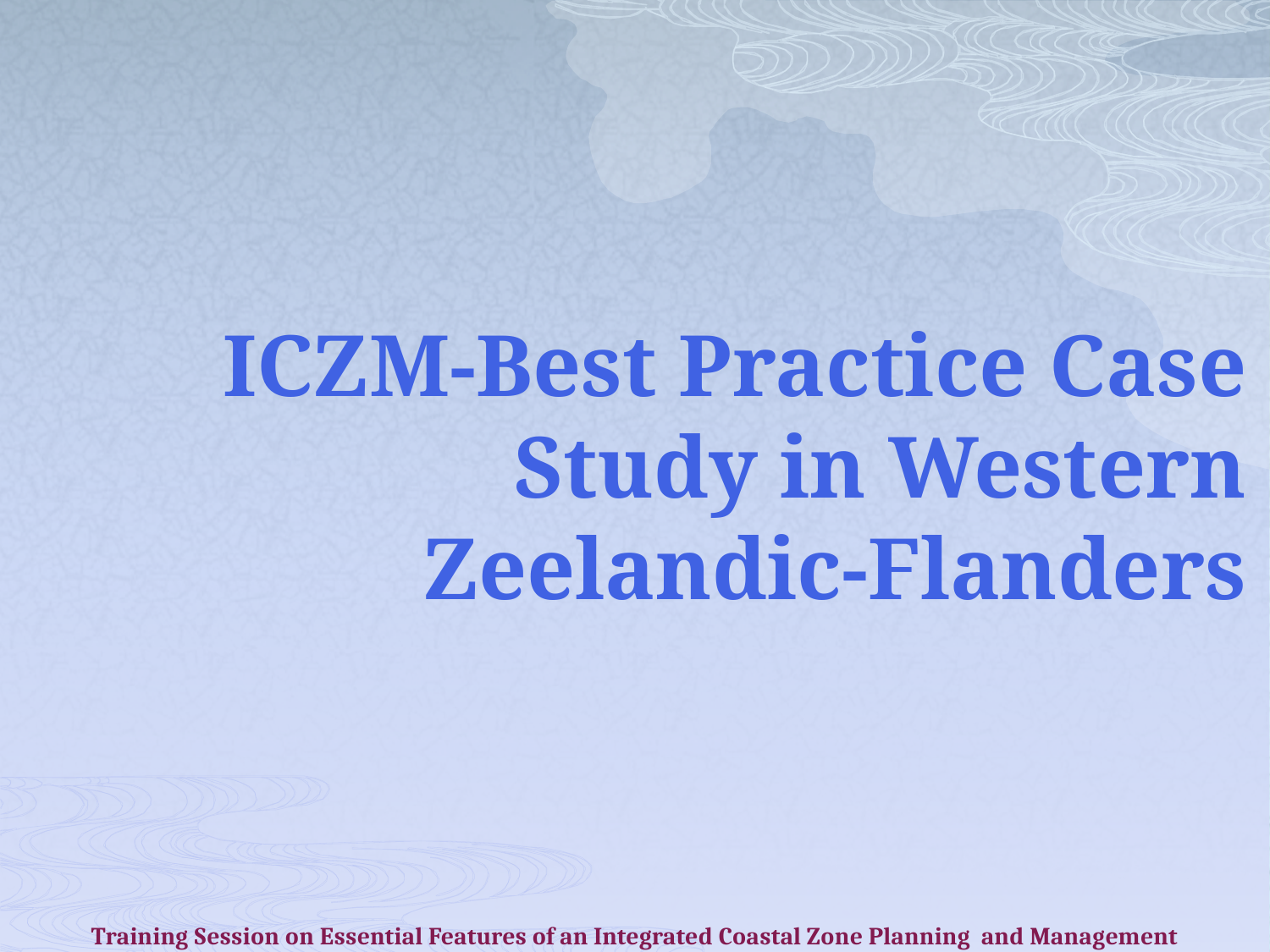

# ICZM-Best Practice Case Study in Western Zeelandic-Flanders
Training Session on Essential Features of an Integrated Coastal Zone Planning  and Management